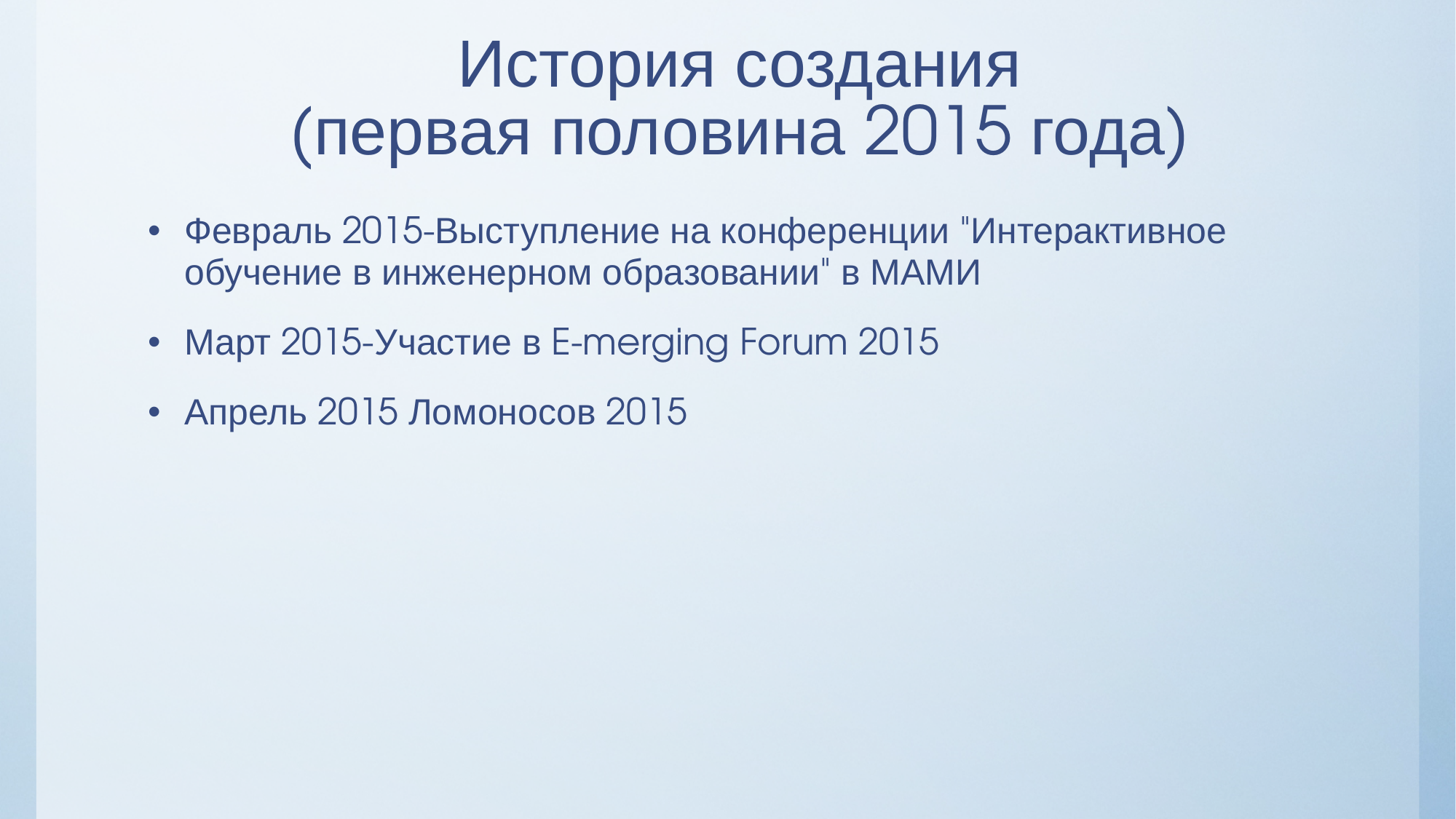

# История создания (первая половина 2015 года)
Февраль 2015-Выступление на конференции "Интерактивное обучение в инженерном образовании" в МАМИ
Март 2015-Участие в E-merging Forum 2015
Апрель 2015 Ломоносов 2015